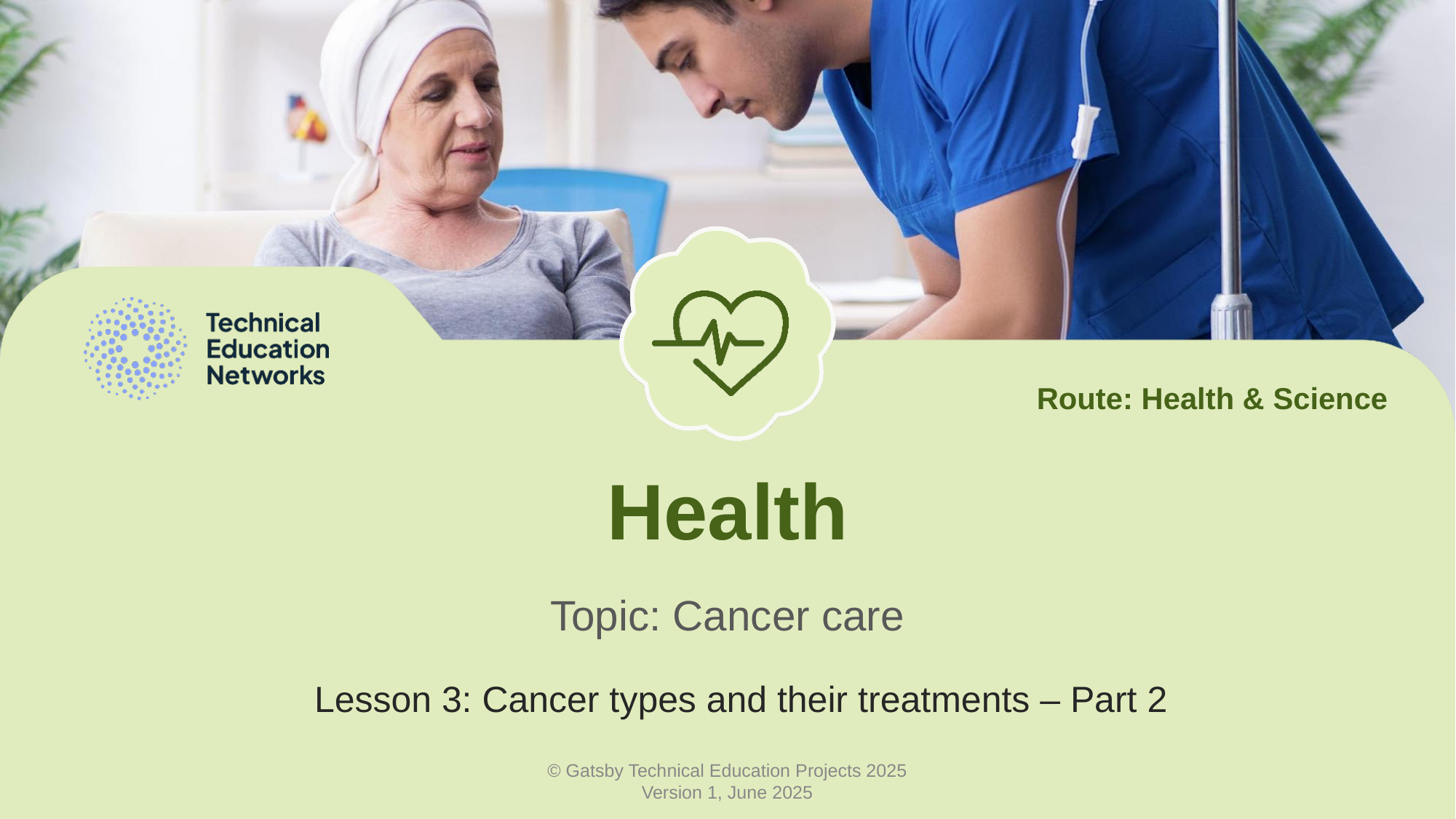

Route: Health & Science
# Health
Topic: Cancer care
Lesson 3: Cancer types and their treatments – Part 2